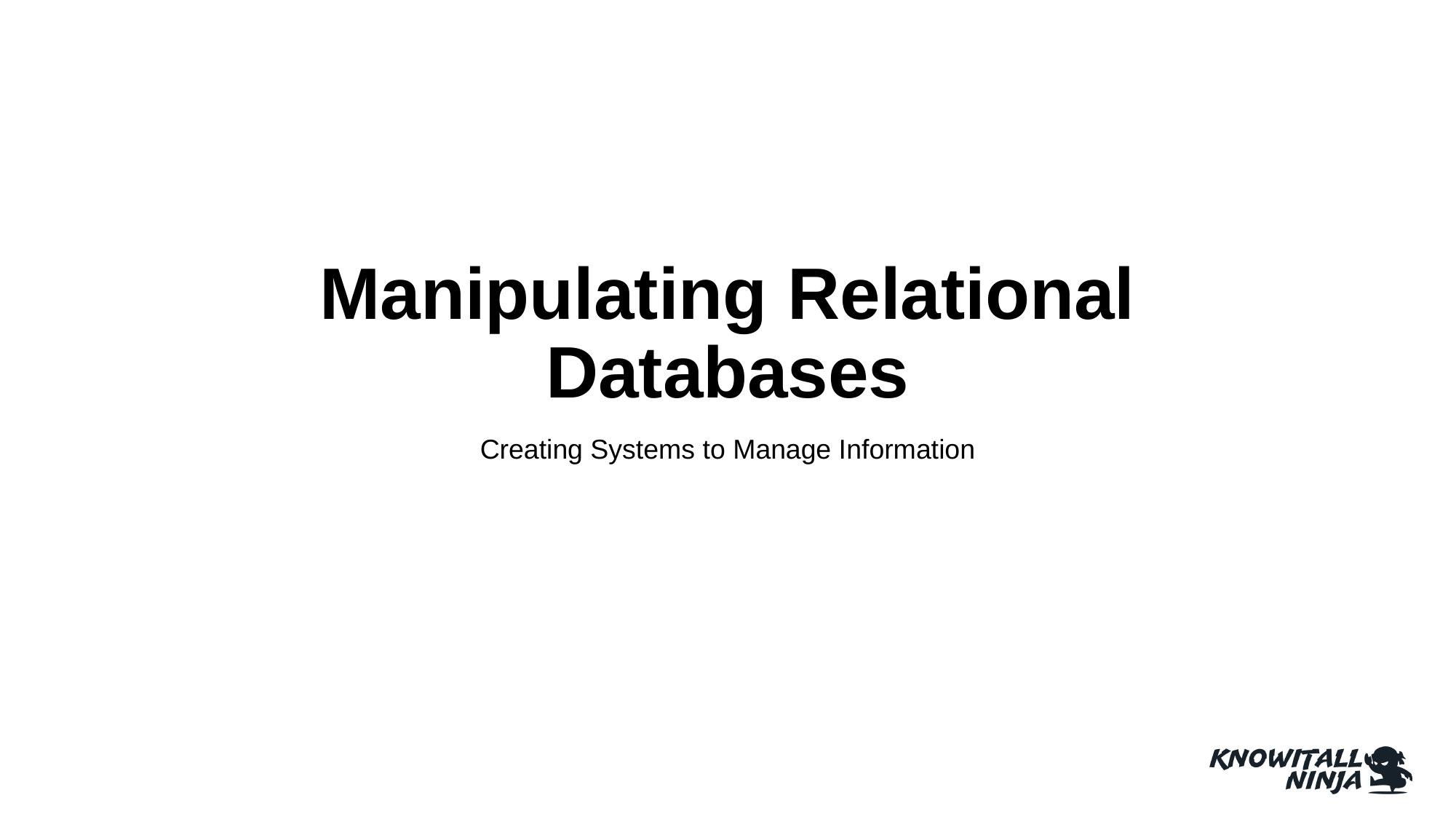

# Manipulating Relational Databases
Creating Systems to Manage Information